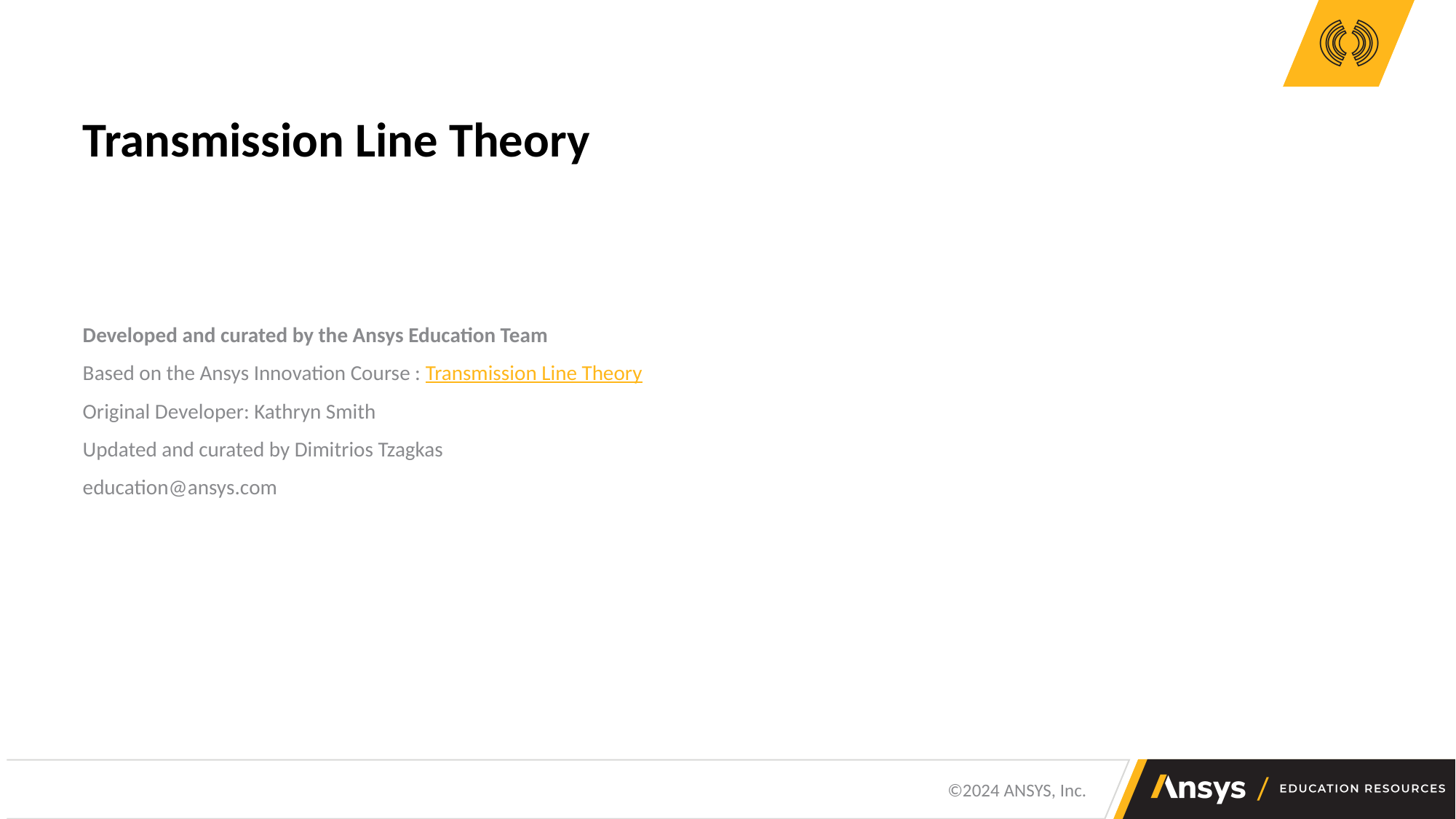

Transmission Line Theory
Developed and curated by the Ansys Education Team
Based on the Ansys Innovation Course : Transmission Line Theory
Original Developer: Kathryn Smith
Updated and curated by Dimitrios Tzagkas
education@ansys.com